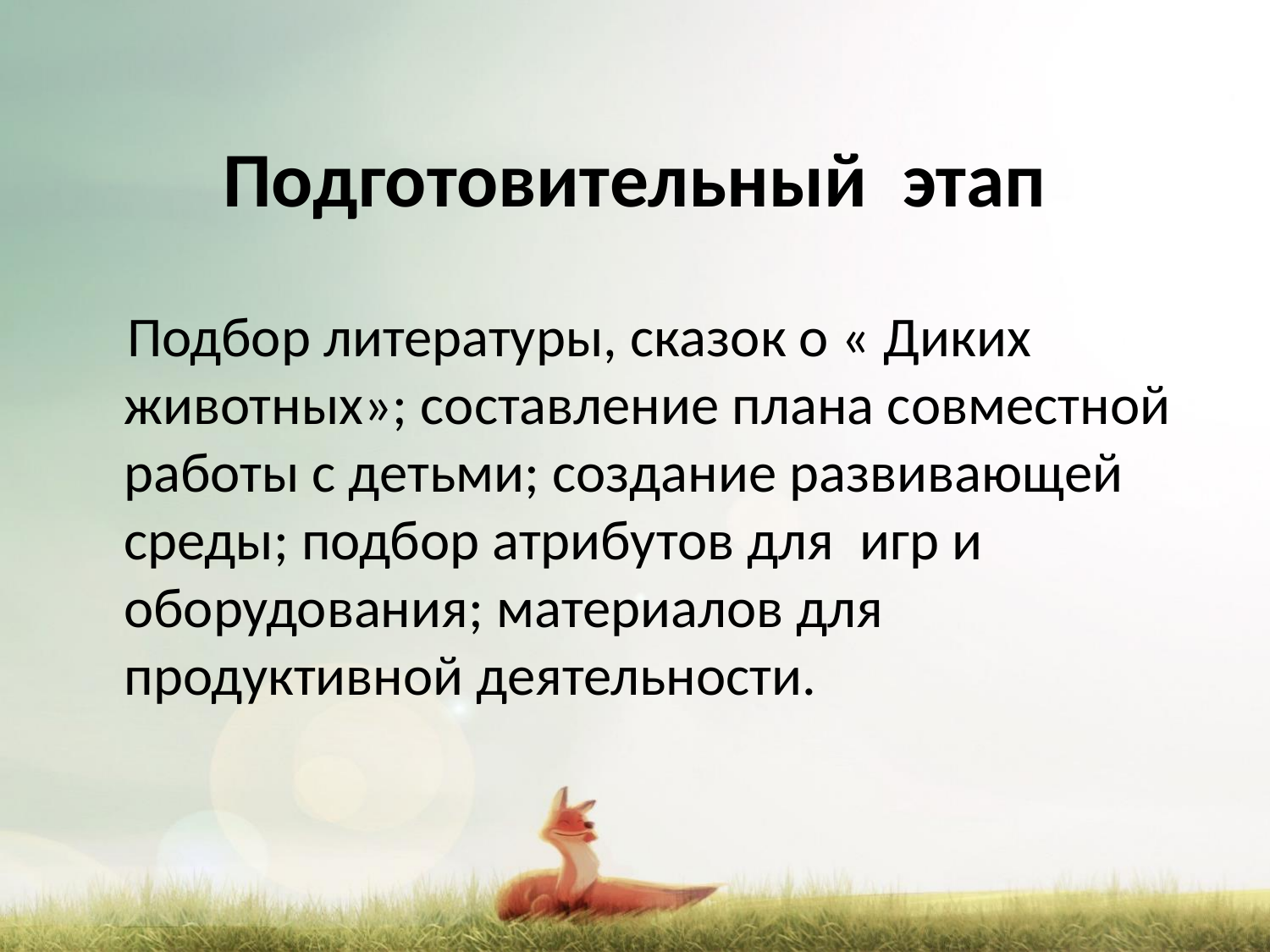

# Подготовительный  этап
    Подбор литературы, сказок о « Диких животных»; составление плана совместной работы с детьми; создание развивающей среды; подбор атрибутов для  игр и оборудования; материалов для продуктивной деятельности.